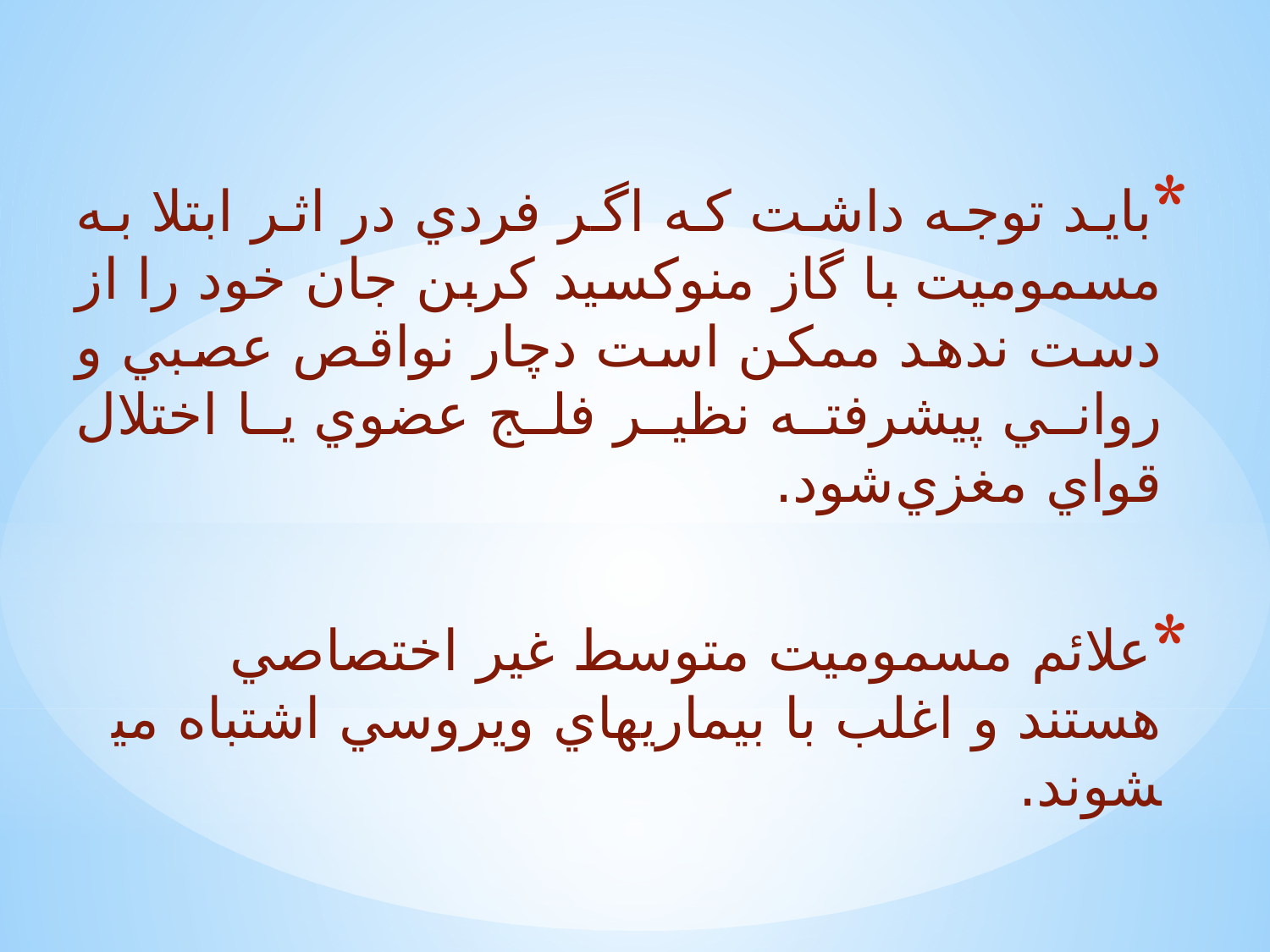

بايد توجه داشت كه اگر فردي در اثر ابتلا به مسموميت با گاز منوكسيد كربن جان خود را از دست ندهد ممكن است دچار نواقص عصبي و رواني پيشرفته نظير فلج عضوي يا اختلال قواي مغزي‌شود.

علائم مسموميت متوسط غير اختصاصي هستند و اغلب با بيماري­هاي ويروسي اشتباه مي­شوند.